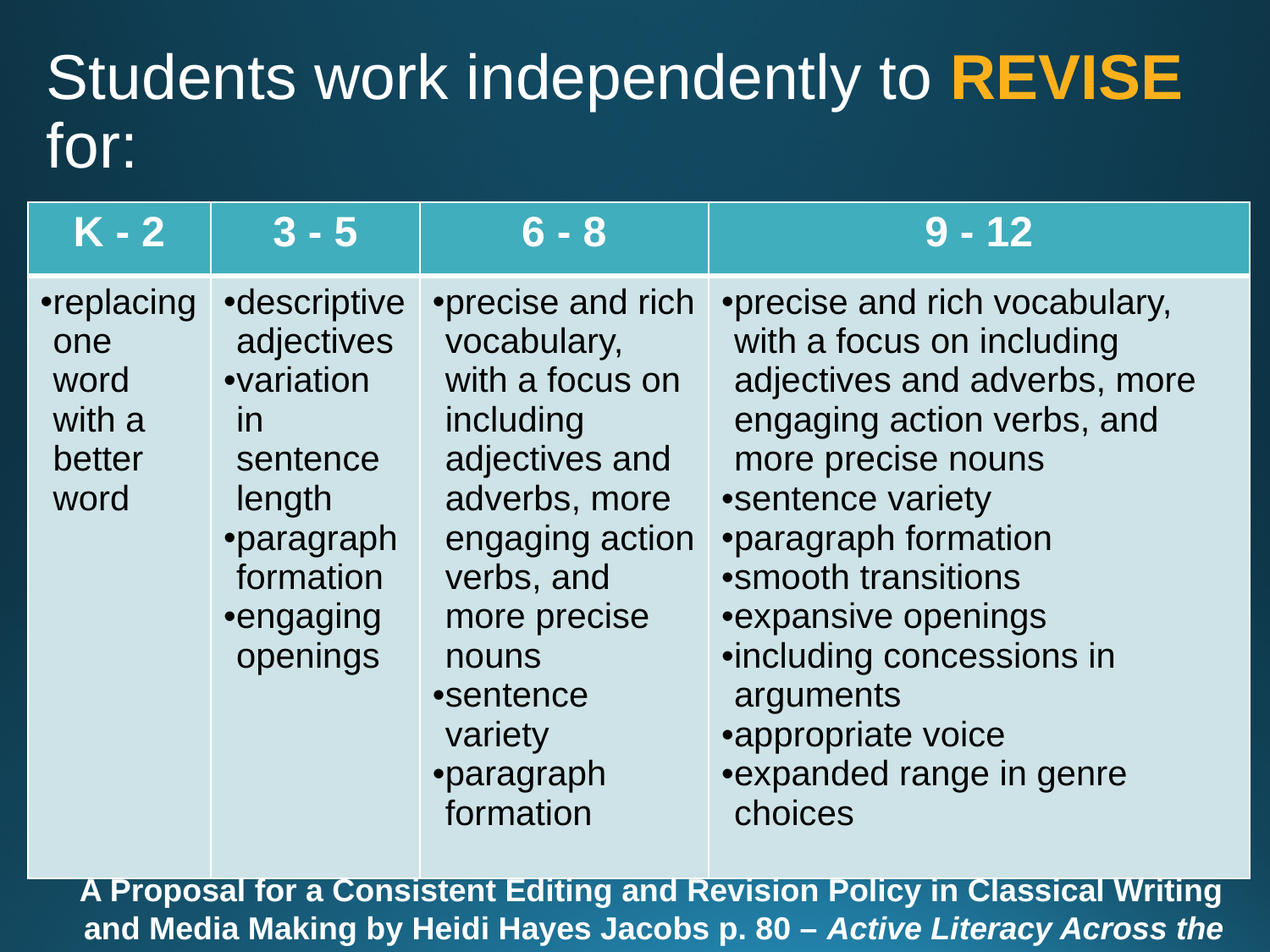

# Students work independently to REVISE for:
| K - 2 | 3 - 5 | 6 - 8 | 9 - 12 |
| --- | --- | --- | --- |
| replacing one word with a better word | descriptive adjectives variation in sentence length paragraph formation engaging openings | precise and rich vocabulary, with a focus on including adjectives and adverbs, more engaging action verbs, and more precise nouns sentence variety paragraph formation | precise and rich vocabulary, with a focus on including adjectives and adverbs, more engaging action verbs, and more precise nouns sentence variety paragraph formation smooth transitions expansive openings including concessions in arguments appropriate voice expanded range in genre choices |
A Proposal for a Consistent Editing and Revision Policy in Classical Writing and Media Making by Heidi Hayes Jacobs p. 80 – Active Literacy Across the Curriculum